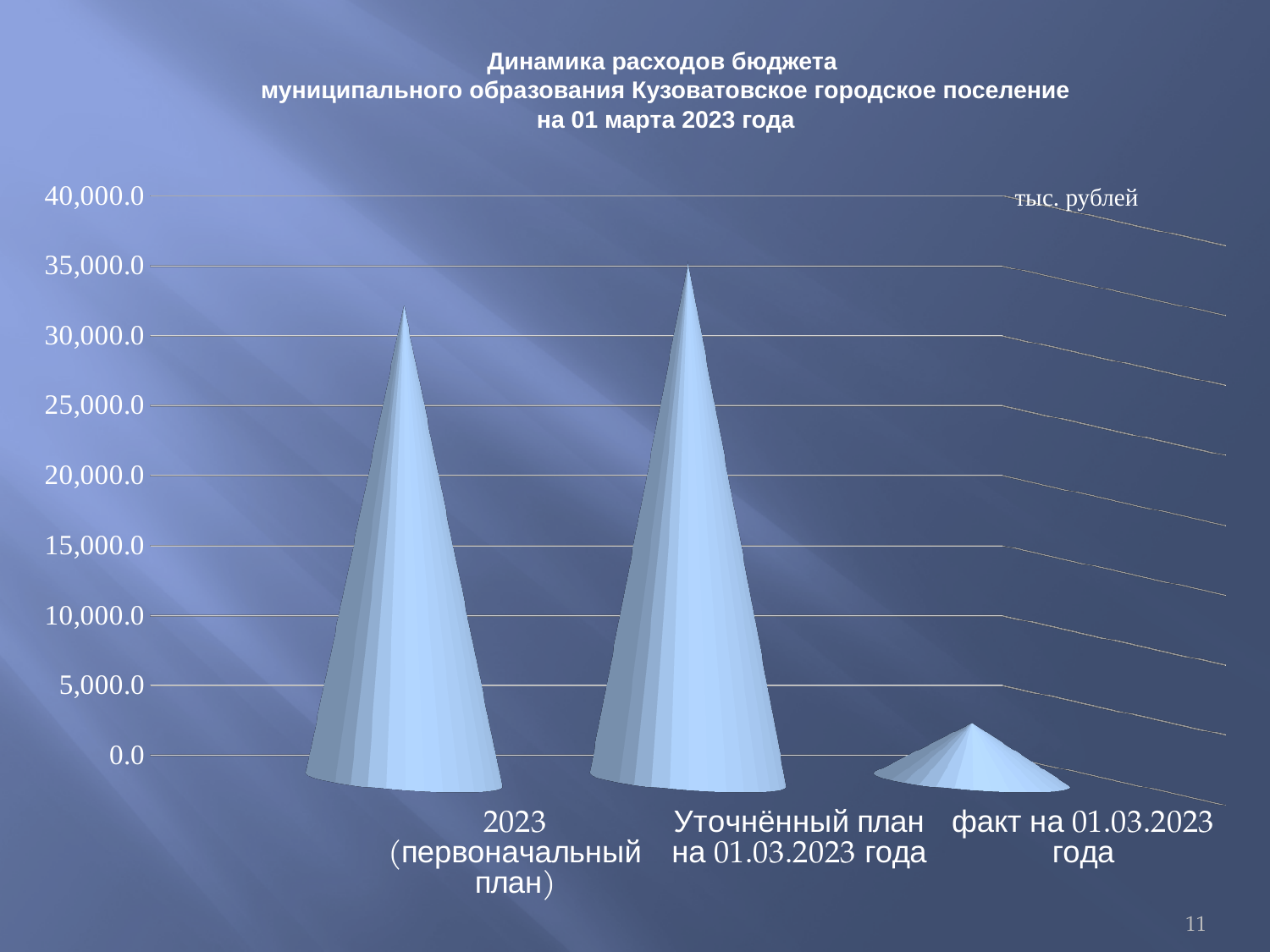

# Динамика расходов бюджета муниципального образования Кузоватовское городское поселение на 01 марта 2023 года

[unsupported chart]

тыс. рублей
11